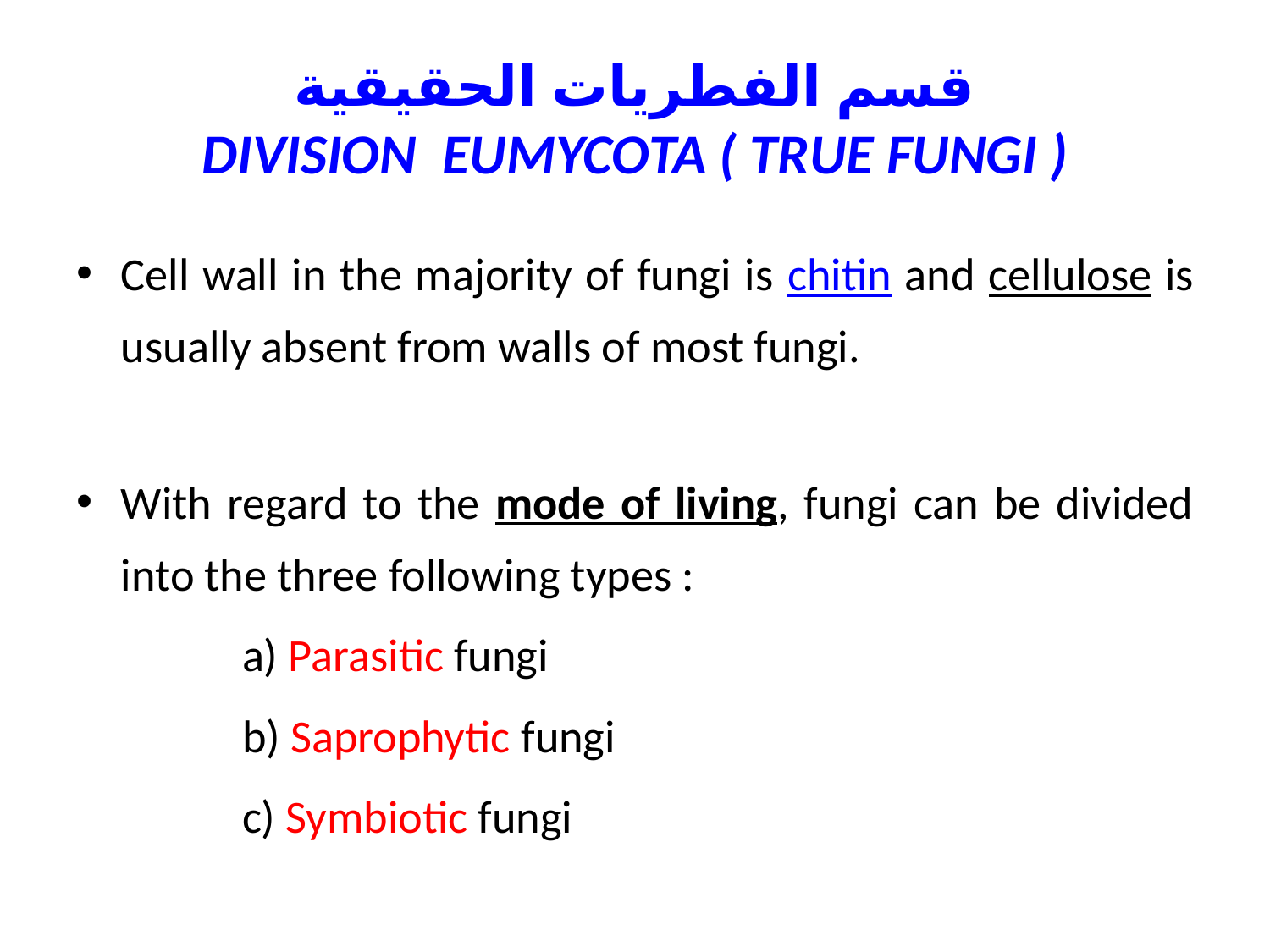

# قسم الفطريات الحقيقية
DIVISION  EUMYCOTA ( TRUE FUNGI )
Cell wall in the majority of fungi is chitin and cellulose is usually absent from walls of most fungi.

With regard to the mode of living, fungi can be divided into the three following types :
                a) Parasitic fungi
                b) Saprophytic fungi
                c) Symbiotic fungi